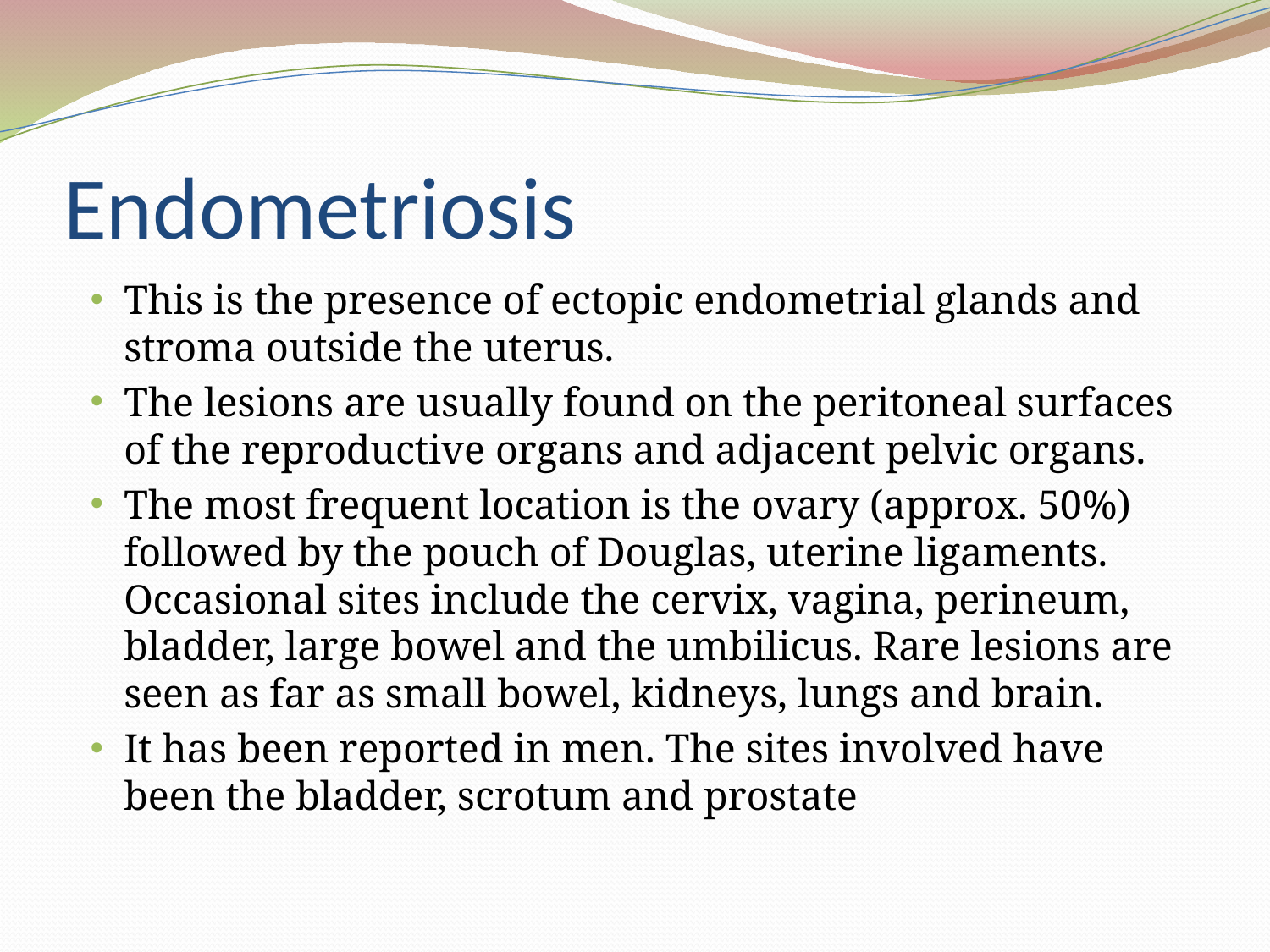

# Endometriosis
This is the presence of ectopic endometrial glands and stroma outside the uterus.
The lesions are usually found on the peritoneal surfaces of the reproductive organs and adjacent pelvic organs.
The most frequent location is the ovary (approx. 50%) followed by the pouch of Douglas, uterine ligaments. Occasional sites include the cervix, vagina, perineum, bladder, large bowel and the umbilicus. Rare lesions are seen as far as small bowel, kidneys, lungs and brain.
It has been reported in men. The sites involved have been the bladder, scrotum and prostate